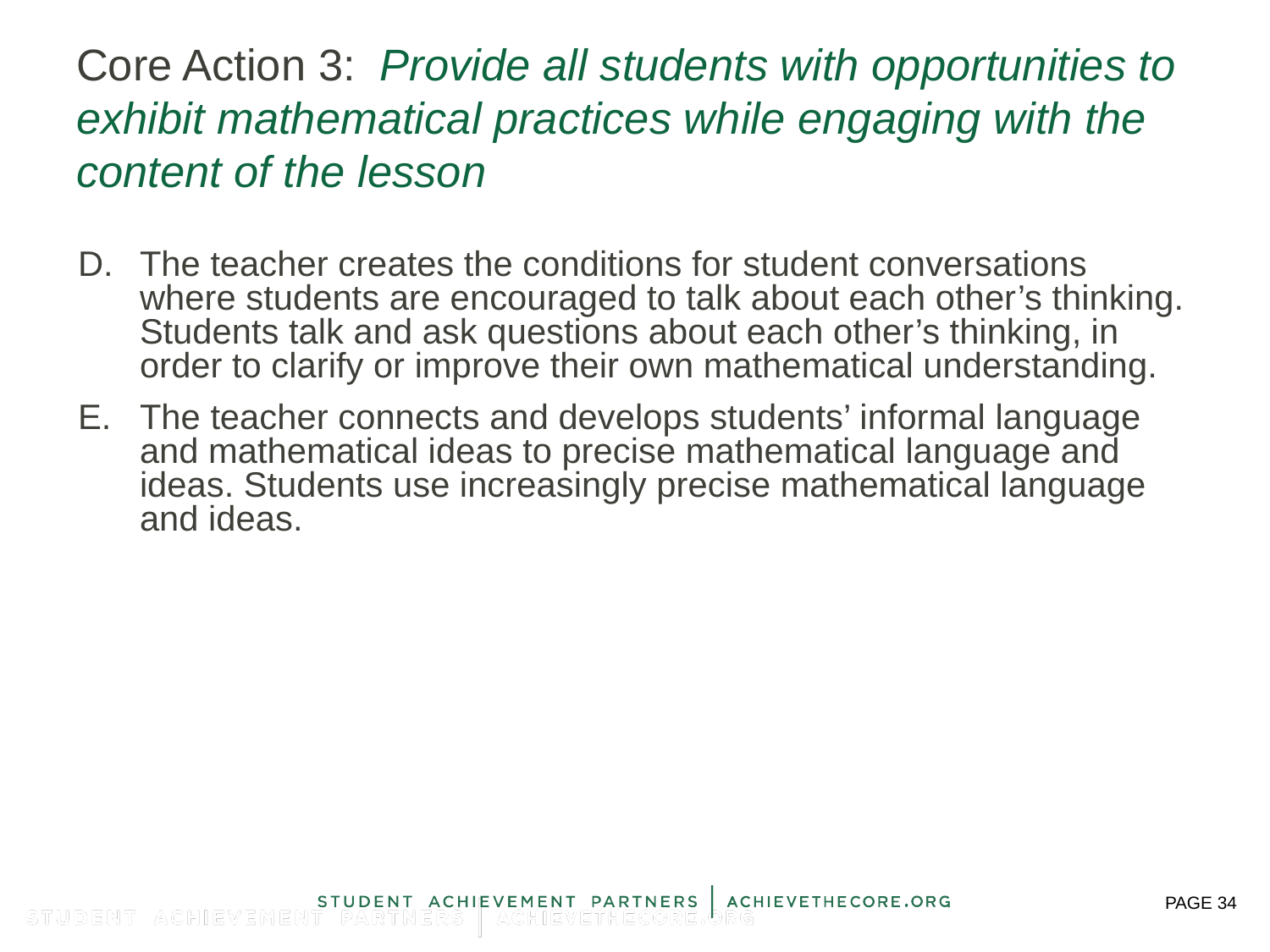

# Core Action 3:  Provide all students with opportunities to exhibit mathematical practices while engaging with the content of the lesson
The teacher creates the conditions for student conversations where students are encouraged to talk about each other’s thinking. Students talk and ask questions about each other’s thinking, in order to clarify or improve their own mathematical understanding.
The teacher connects and develops students’ informal language and mathematical ideas to precise mathematical language and ideas. Students use increasingly precise mathematical language and ideas.